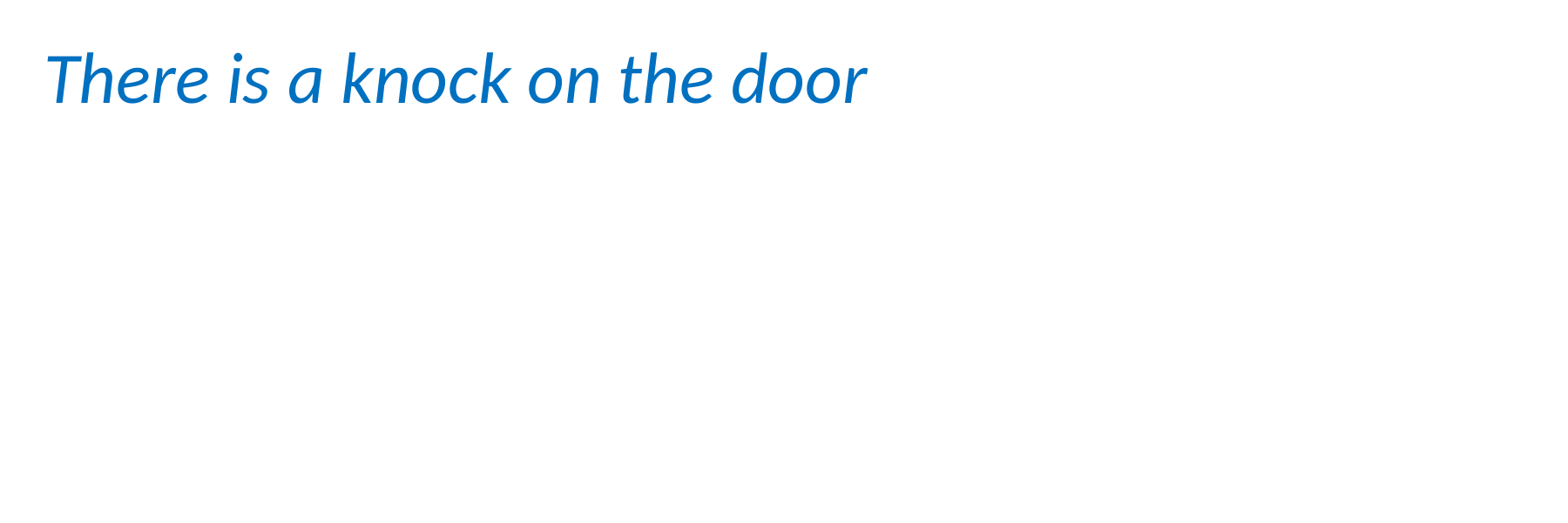

There is a knock on the door